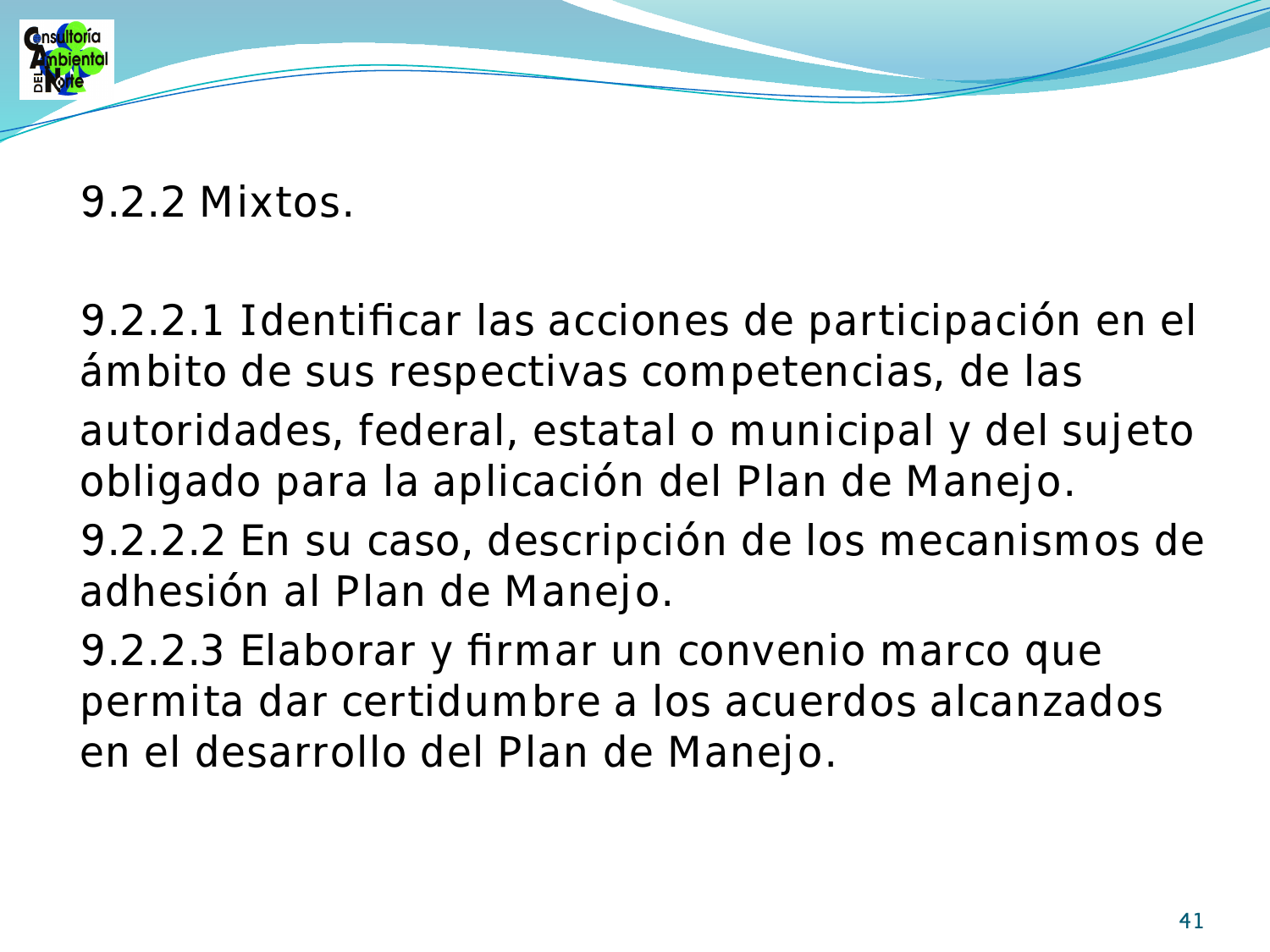

9.2.2 Mixtos.

9.2.2.1 Identificar las acciones de participación en el ámbito de sus respectivas competencias, de las
autoridades, federal, estatal o municipal y del sujeto obligado para la aplicación del Plan de Manejo.
9.2.2.2 En su caso, descripción de los mecanismos de adhesión al Plan de Manejo.
9.2.2.3 Elaborar y firmar un convenio marco que permita dar certidumbre a los acuerdos alcanzados en el desarrollo del Plan de Manejo.

41